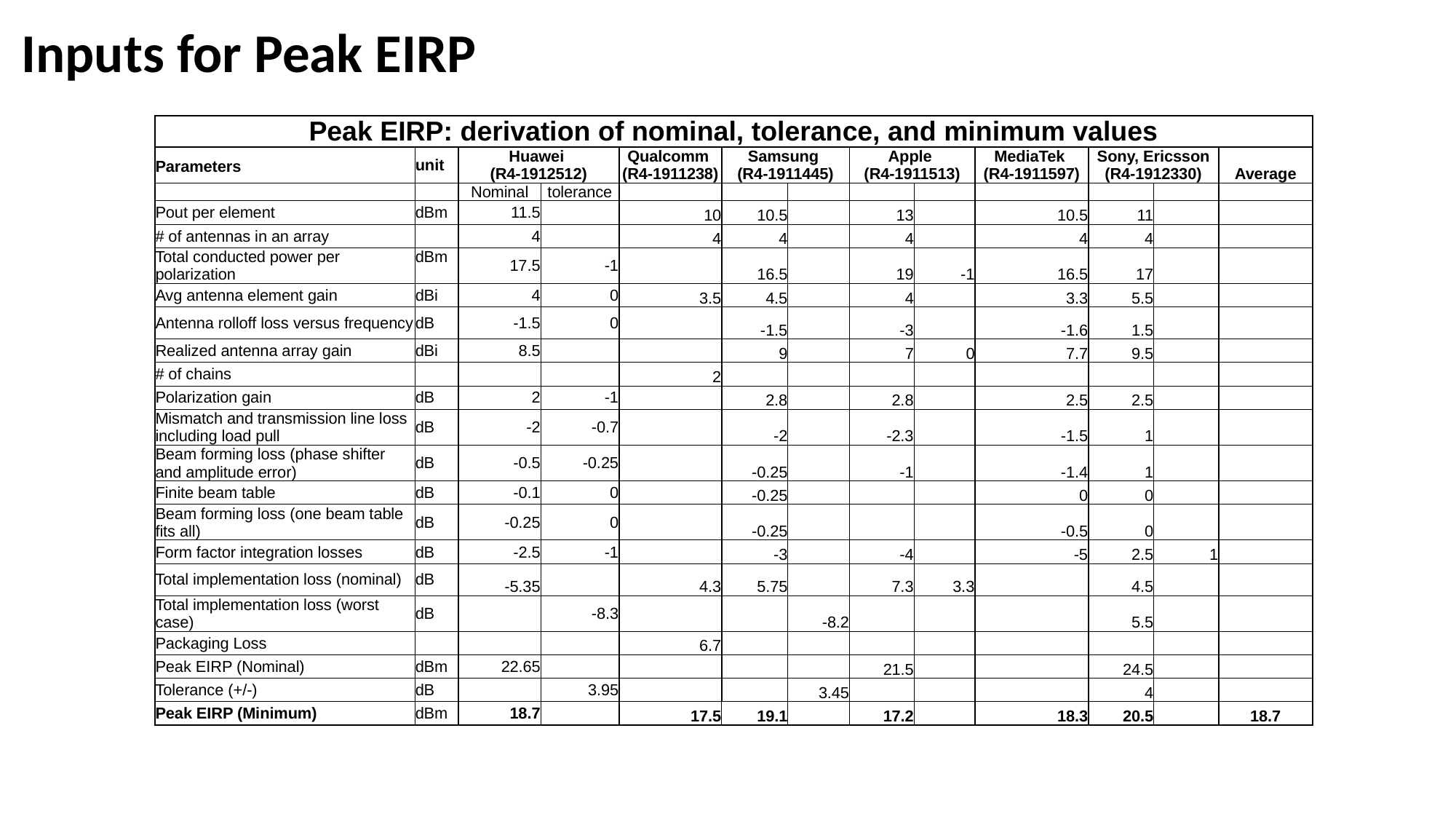

# Inputs for Peak EIRP
| Peak EIRP: derivation of nominal, tolerance, and minimum values |  |  |  |  |  |  |  |  |  |  |  |  |
| --- | --- | --- | --- | --- | --- | --- | --- | --- | --- | --- | --- | --- |
| Parameters | unit | Huawei (R4-1912512) |  | Qualcomm (R4-1911238) | Samsung (R4-1911445) |  | Apple (R4-1911513) |  | MediaTek (R4-1911597) | Sony, Ericsson (R4-1912330) |  | Average |
|  |  | Nominal | tolerance |  |  |  |  |  |  |  |  |  |
| Pout per element | dBm | 11.5 |  | 10 | 10.5 |  | 13 |  | 10.5 | 11 |  |  |
| # of antennas in an array |  | 4 |  | 4 | 4 |  | 4 |  | 4 | 4 |  |  |
| Total conducted power per polarization | dBm | 17.5 | -1 |  | 16.5 |  | 19 | -1 | 16.5 | 17 |  |  |
| Avg antenna element gain | dBi | 4 | 0 | 3.5 | 4.5 |  | 4 |  | 3.3 | 5.5 |  |  |
| Antenna rolloff loss versus frequency | dB | -1.5 | 0 |  | -1.5 |  | -3 |  | -1.6 | 1.5 |  |  |
| Realized antenna array gain | dBi | 8.5 |  |  | 9 |  | 7 | 0 | 7.7 | 9.5 |  |  |
| # of chains |  |  |  | 2 |  |  |  |  |  |  |  |  |
| Polarization gain | dB | 2 | -1 |  | 2.8 |  | 2.8 |  | 2.5 | 2.5 |  |  |
| Mismatch and transmission line loss including load pull | dB | -2 | -0.7 |  | -2 |  | -2.3 |  | -1.5 | 1 |  |  |
| Beam forming loss (phase shifter and amplitude error) | dB | -0.5 | -0.25 |  | -0.25 |  | -1 |  | -1.4 | 1 |  |  |
| Finite beam table | dB | -0.1 | 0 |  | -0.25 |  |  |  | 0 | 0 |  |  |
| Beam forming loss (one beam table fits all) | dB | -0.25 | 0 |  | -0.25 |  |  |  | -0.5 | 0 |  |  |
| Form factor integration losses | dB | -2.5 | -1 |  | -3 |  | -4 |  | -5 | 2.5 | 1 |  |
| Total implementation loss (nominal) | dB | -5.35 |  | 4.3 | 5.75 |  | 7.3 | 3.3 |  | 4.5 |  |  |
| Total implementation loss (worst case) | dB |  | -8.3 |  |  | -8.2 |  |  |  | 5.5 |  |  |
| Packaging Loss |  |  |  | 6.7 |  |  |  |  |  |  |  |  |
| Peak EIRP (Nominal) | dBm | 22.65 |  |  |  |  | 21.5 |  |  | 24.5 |  |  |
| Tolerance (+/-) | dB |  | 3.95 |  |  | 3.45 |  |  |  | 4 |  |  |
| Peak EIRP (Minimum) | dBm | 18.7 |  | 17.5 | 19.1 |  | 17.2 |  | 18.3 | 20.5 |  | 18.7 |